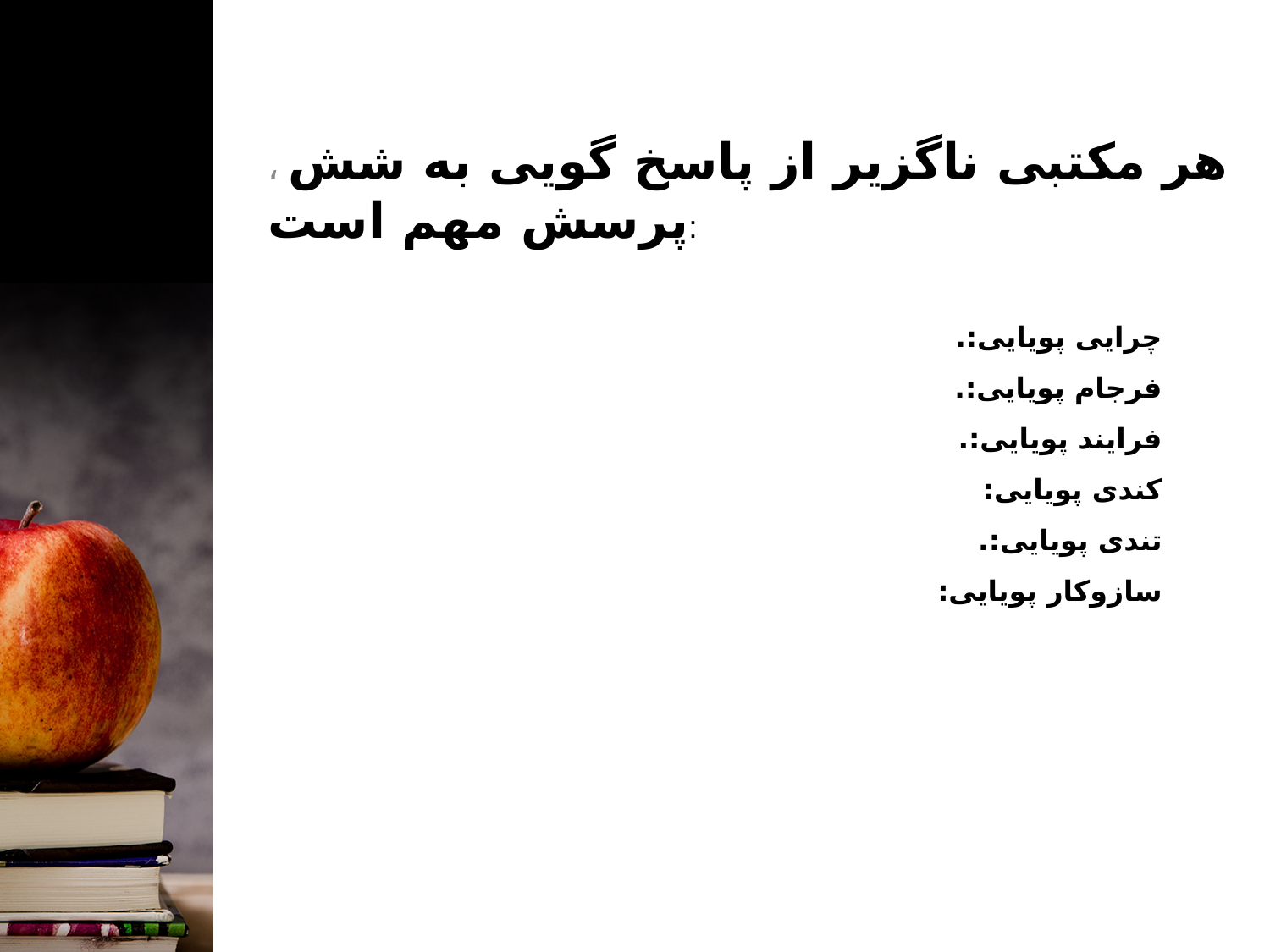

، هر مکتبی ناگزیر از پاسخ گویی به شش پرسش مهم است:
# چرایی پویایی:. فرجام پویایی:. فرایند پویایی:. کندی پویایی: تندی پویایی:. سازوکار پویایی: